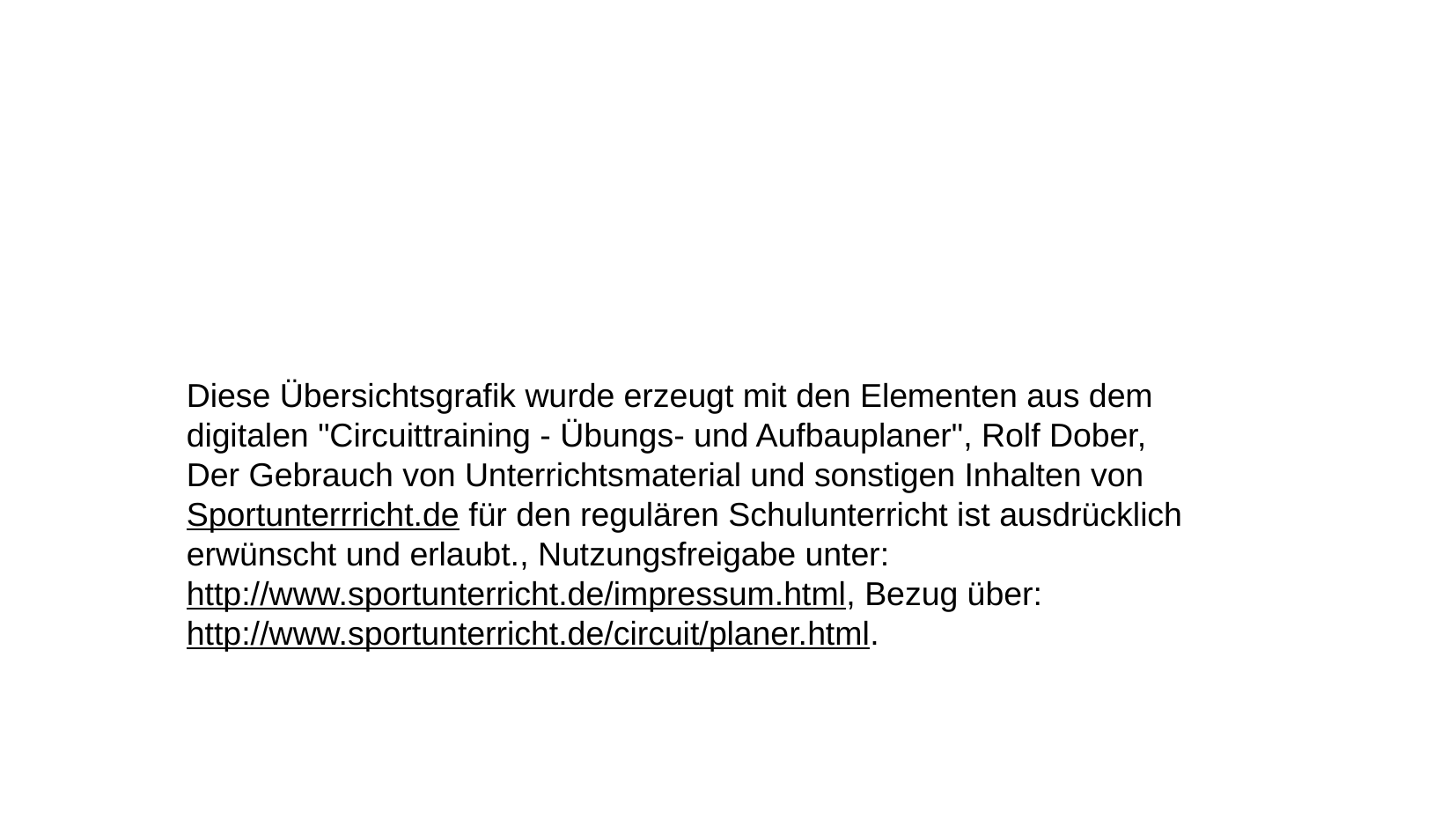

Diese Übersichtsgrafik wurde erzeugt mit den Elementen aus dem
digitalen "Circuittraining - Übungs- und Aufbauplaner", Rolf Dober,
Der Gebrauch von Unterrichtsmaterial und sonstigen Inhalten von
Sportunterrricht.de für den regulären Schulunterricht ist ausdrücklich
erwünscht und erlaubt., Nutzungsfreigabe unter:
http://www.sportunterricht.de/impressum.html, Bezug über:
http://www.sportunterricht.de/circuit/planer.html.